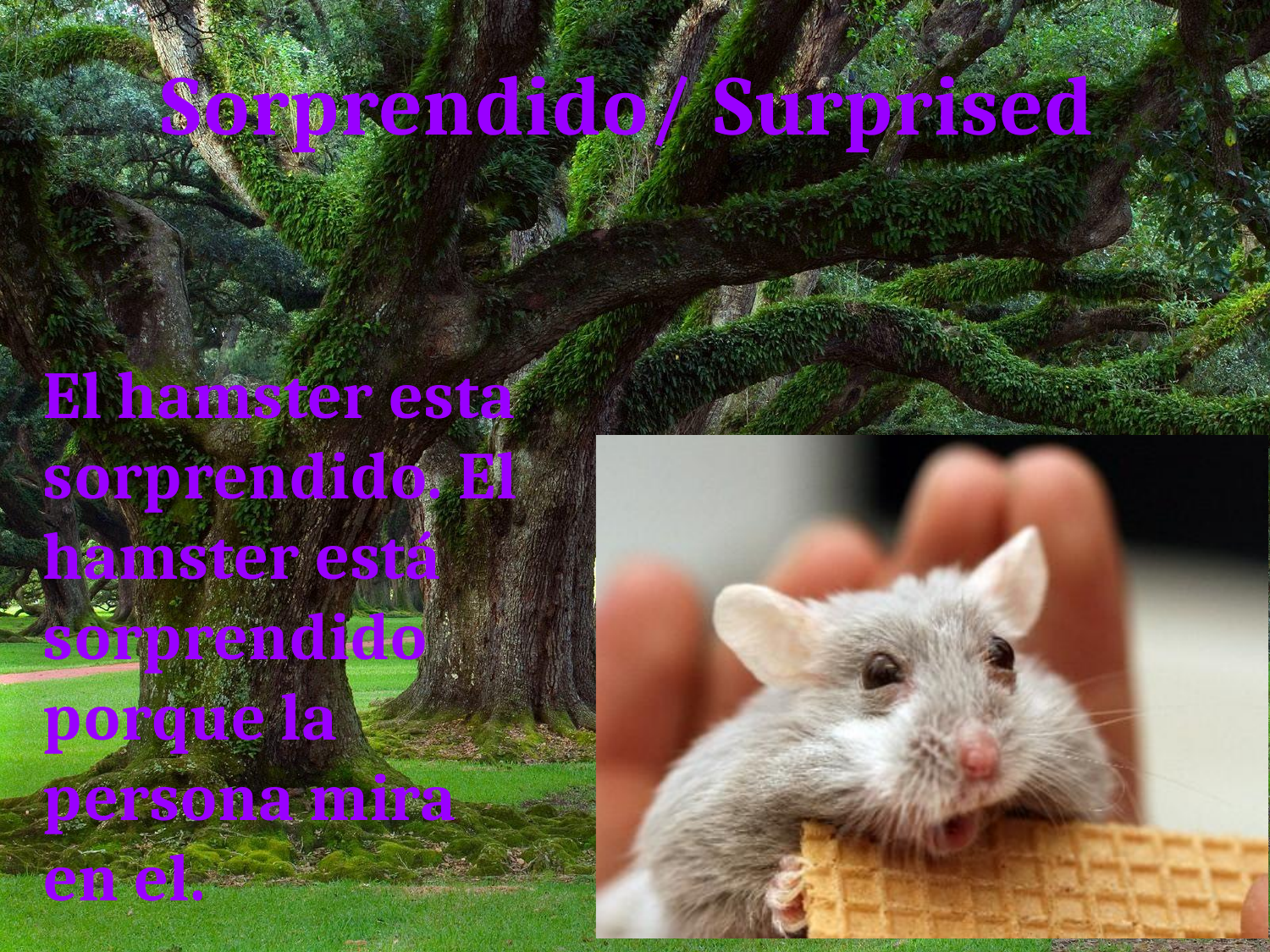

Sorprendido/ Surprised
#

El hamster esta sorprendido. El hamster está sorprendido porque la persona mira en el.